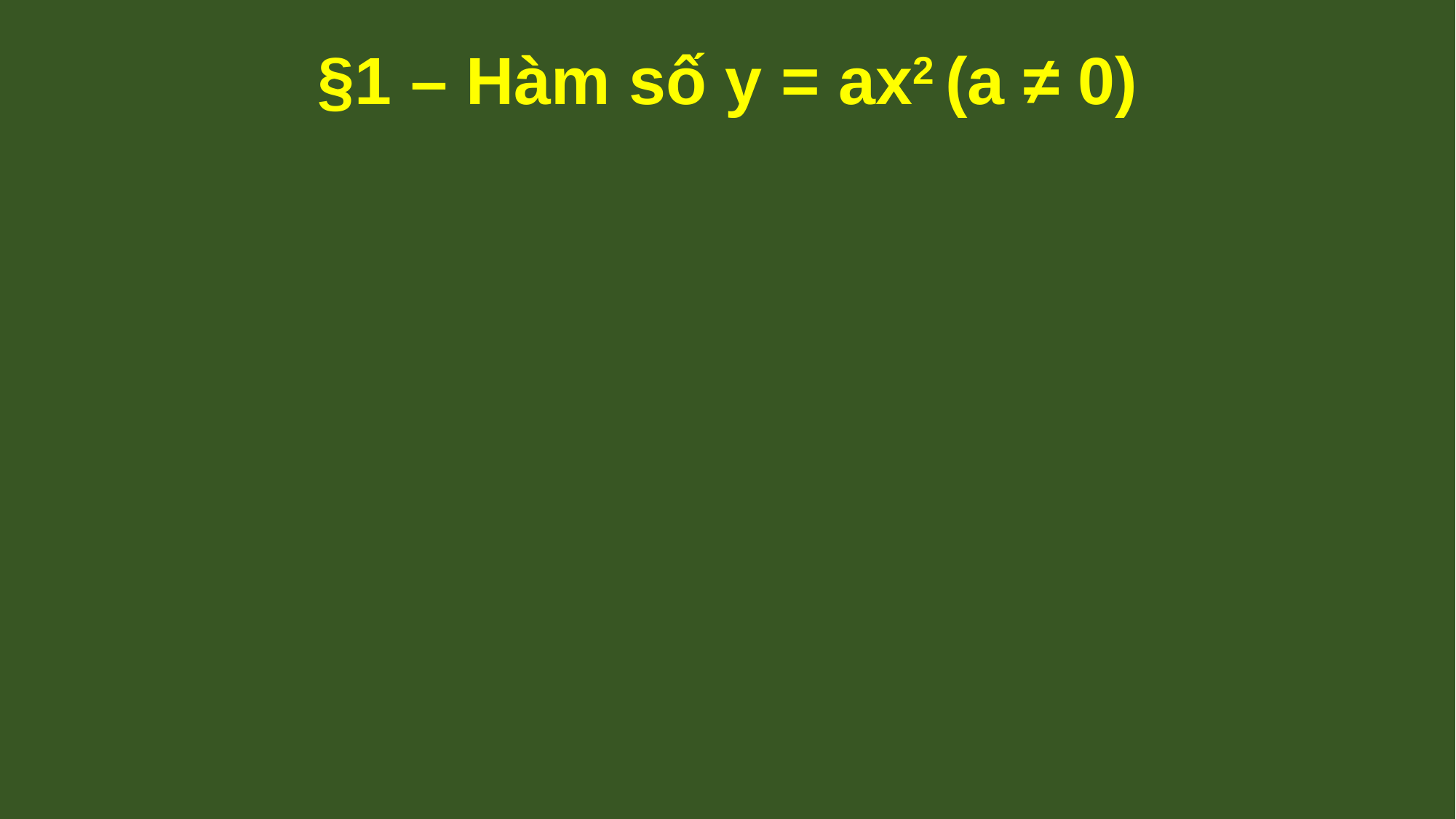

# §1 – Hàm số y = ax2 (a ≠ 0)